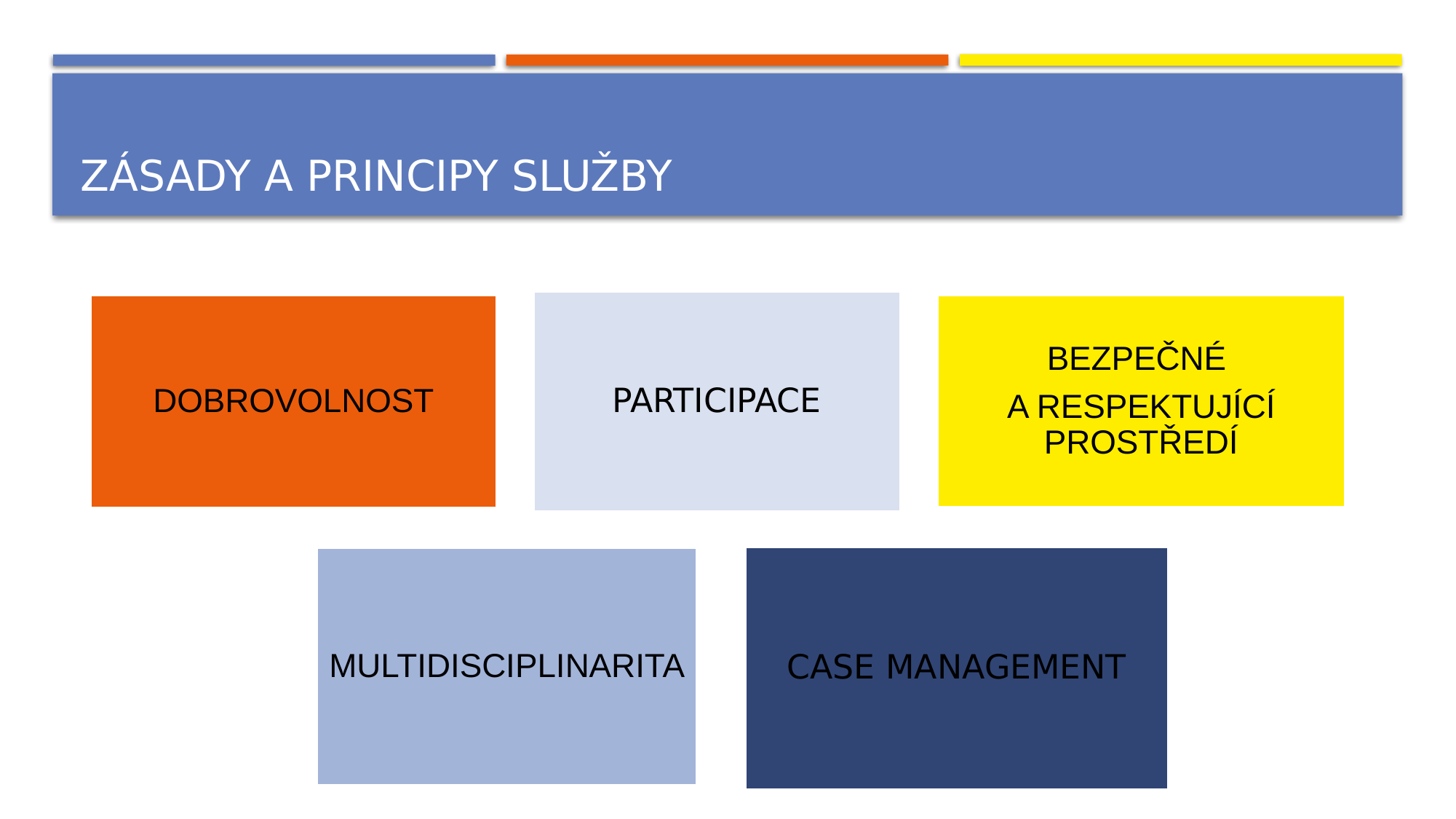

# Zásady A PRINCIPY služby
DOBROVOLNOST
PARTICIPACE
BEZPEČNÉ
A RESPEKTUJÍCÍ PROSTŘEDÍ
MULTIDISCIPLINARITA
CASE MANAGEMENT